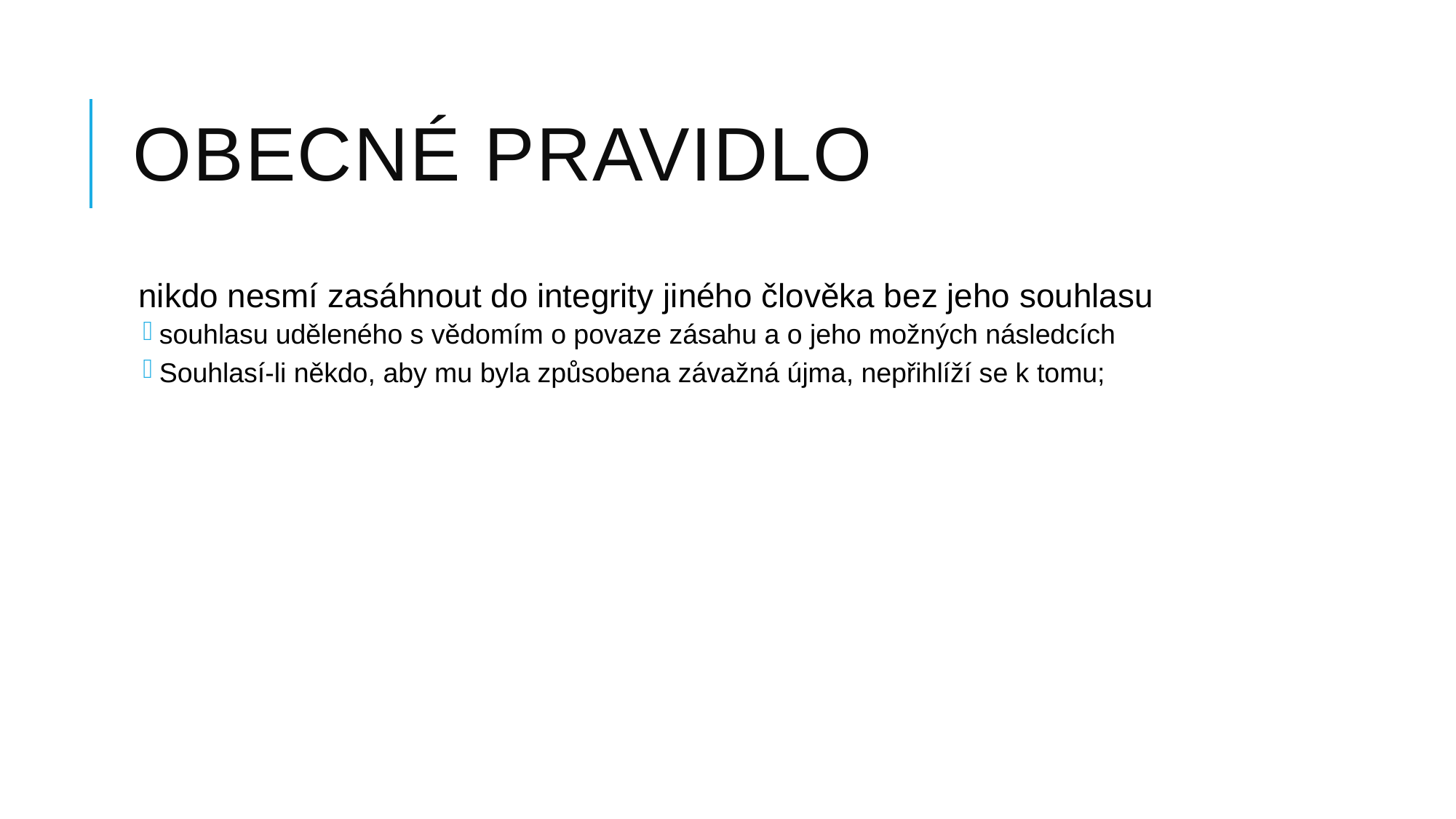

# Obecné pravidlo
nikdo nesmí zasáhnout do integrity jiného člověka bez jeho souhlasu
souhlasu uděleného s vědomím o povaze zásahu a o jeho možných následcích
Souhlasí-li někdo, aby mu byla způsobena závažná újma, nepřihlíží se k tomu;